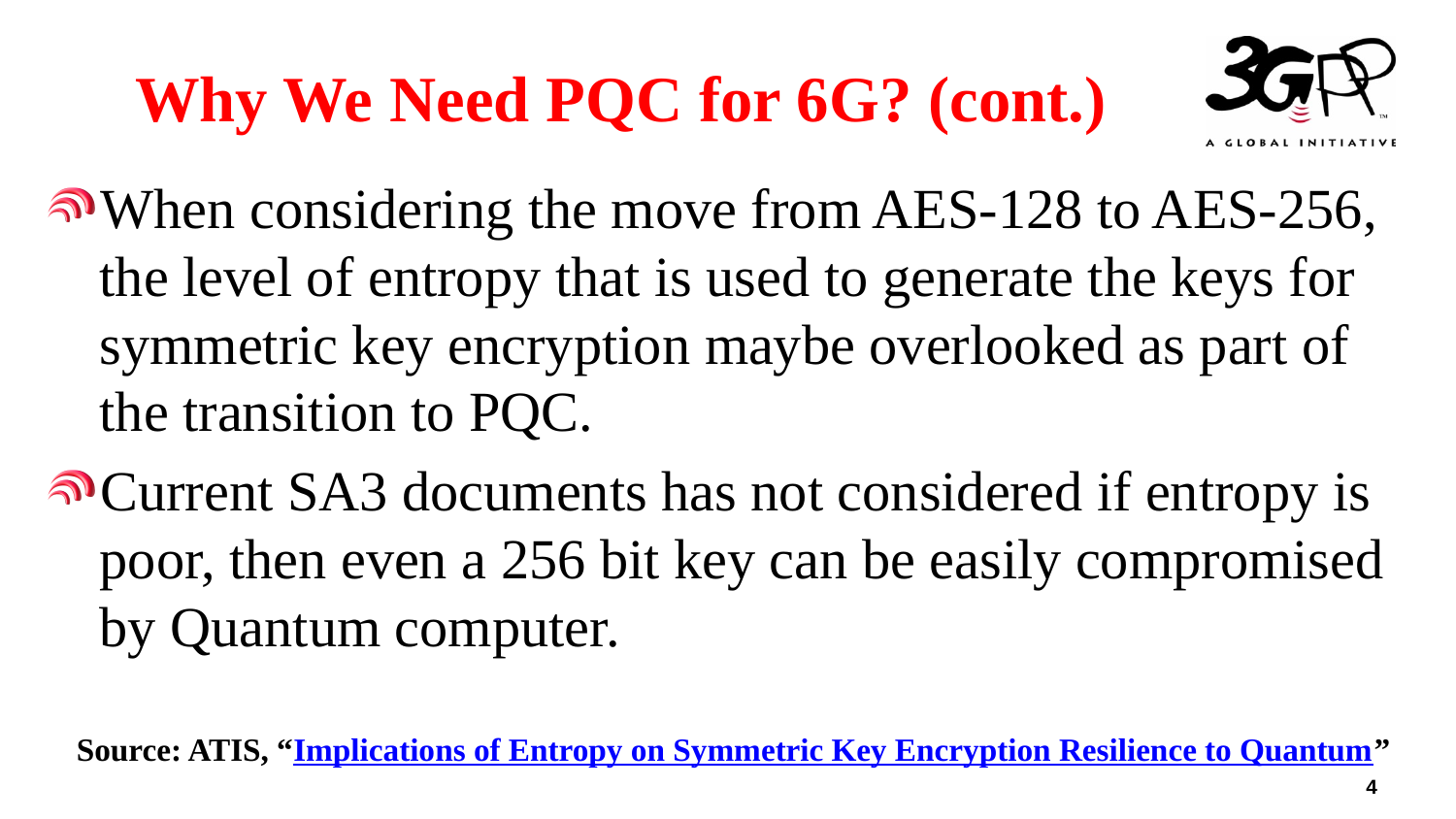

# Why We Need PQC for 6G? (cont.)
When considering the move from AES-128 to AES-256,  the level of entropy that is used to generate the keys for symmetric key encryption maybe overlooked as part of the transition to PQC.
Current SA3 documents has not considered if entropy is poor, then even a 256 bit key can be easily compromised by Quantum computer.
Source: ATIS, “Implications of Entropy on Symmetric Key Encryption Resilience to Quantum”